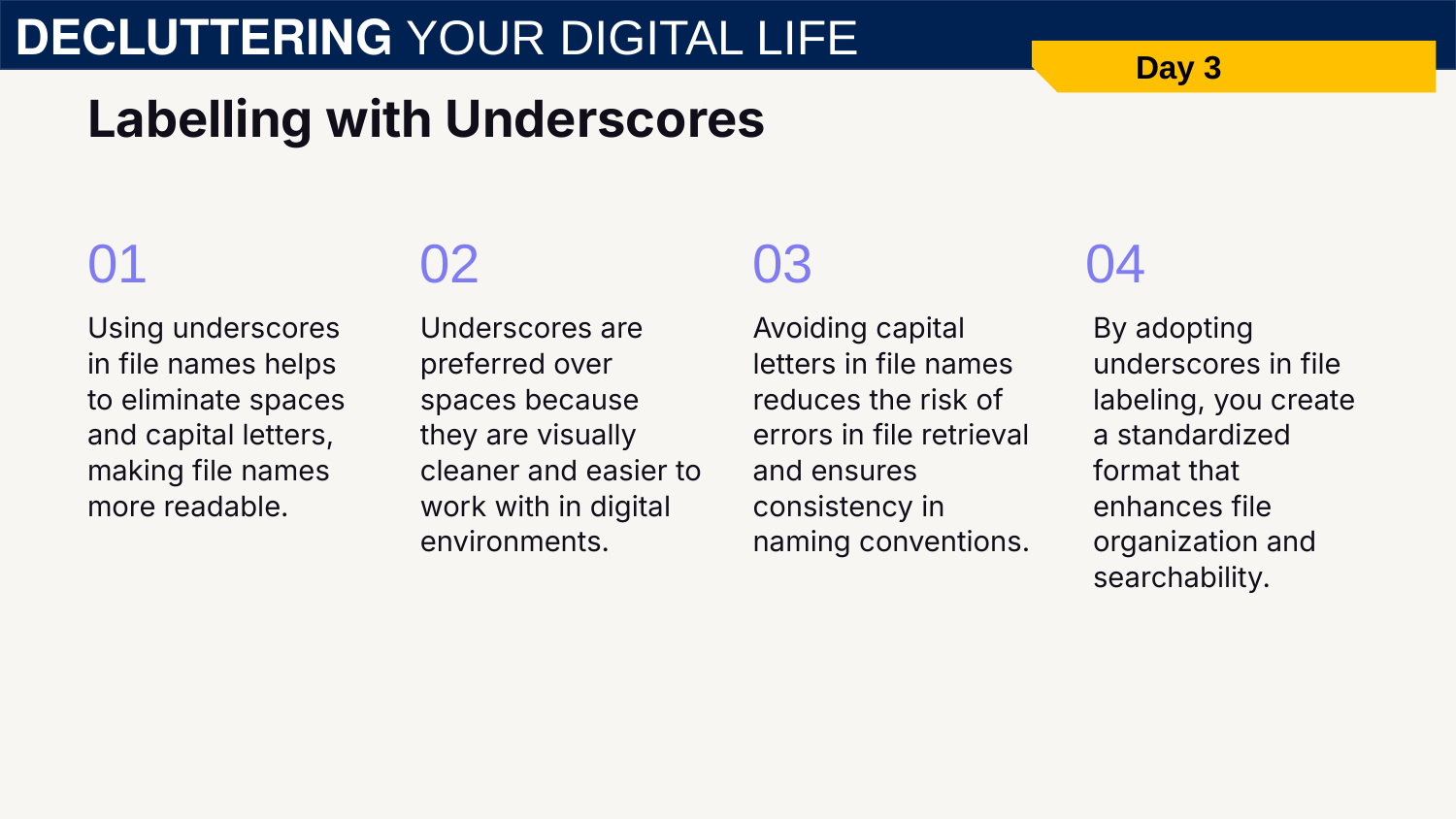

DECLUTTERING YOUR DIGITAL LIFE
Day 3

# Labelling with Underscores
01
02
03
04
Using underscores in file names helps to eliminate spaces and capital letters, making file names more readable.
Underscores are preferred over spaces because they are visually cleaner and easier to work with in digital environments.
Avoiding capital letters in file names reduces the risk of errors in file retrieval and ensures consistency in naming conventions.
By adopting underscores in file labeling, you create a standardized format that enhances file organization and searchability.